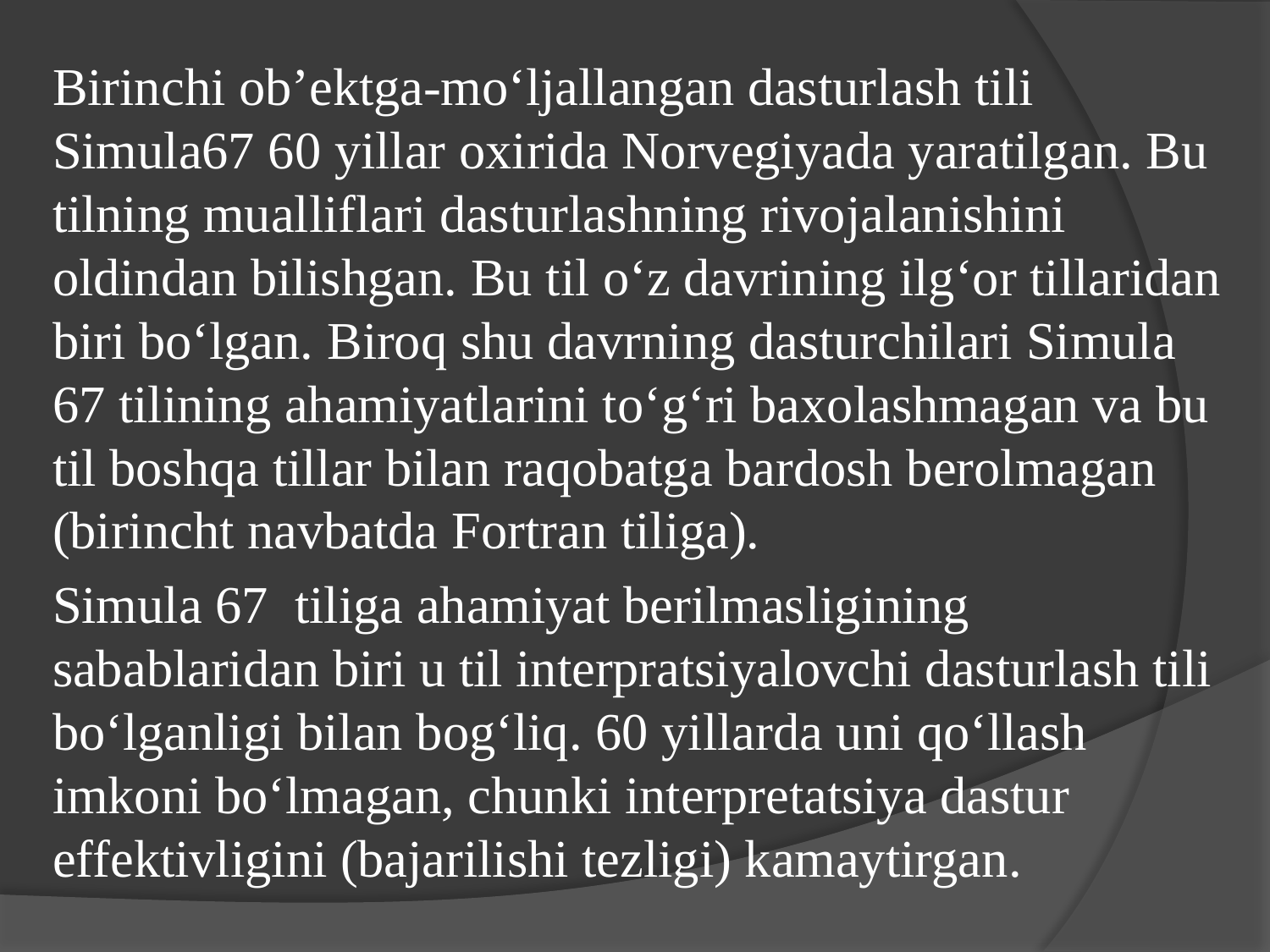

Birinchi ob’ektga-mo‘ljallangan dasturlash tili Simula67 60 yillar oxirida Norvegiyada yaratilgan. Bu tilning mualliflari dasturlashning rivojalanishini oldindan bilishgan. Bu til o‘z davrining ilg‘or tillaridan biri bo‘lgan. Biroq shu davrning dasturchilari Simula 67 tilining ahamiyatlarini to‘g‘ri baxolashmagan va bu til boshqa tillar bilan raqobatga bardosh berolmagan (birincht navbatda Fortran tiliga).
Simula 67  tiliga ahamiyat berilmasligining sabablaridan biri u til interpratsiyalovchi dasturlash tili bo‘lganligi bilan bog‘liq. 60 yillarda uni qo‘llash imkoni bo‘lmagan, chunki interpretatsiya dastur effektivligini (bajarilishi tezligi) kamaytirgan.